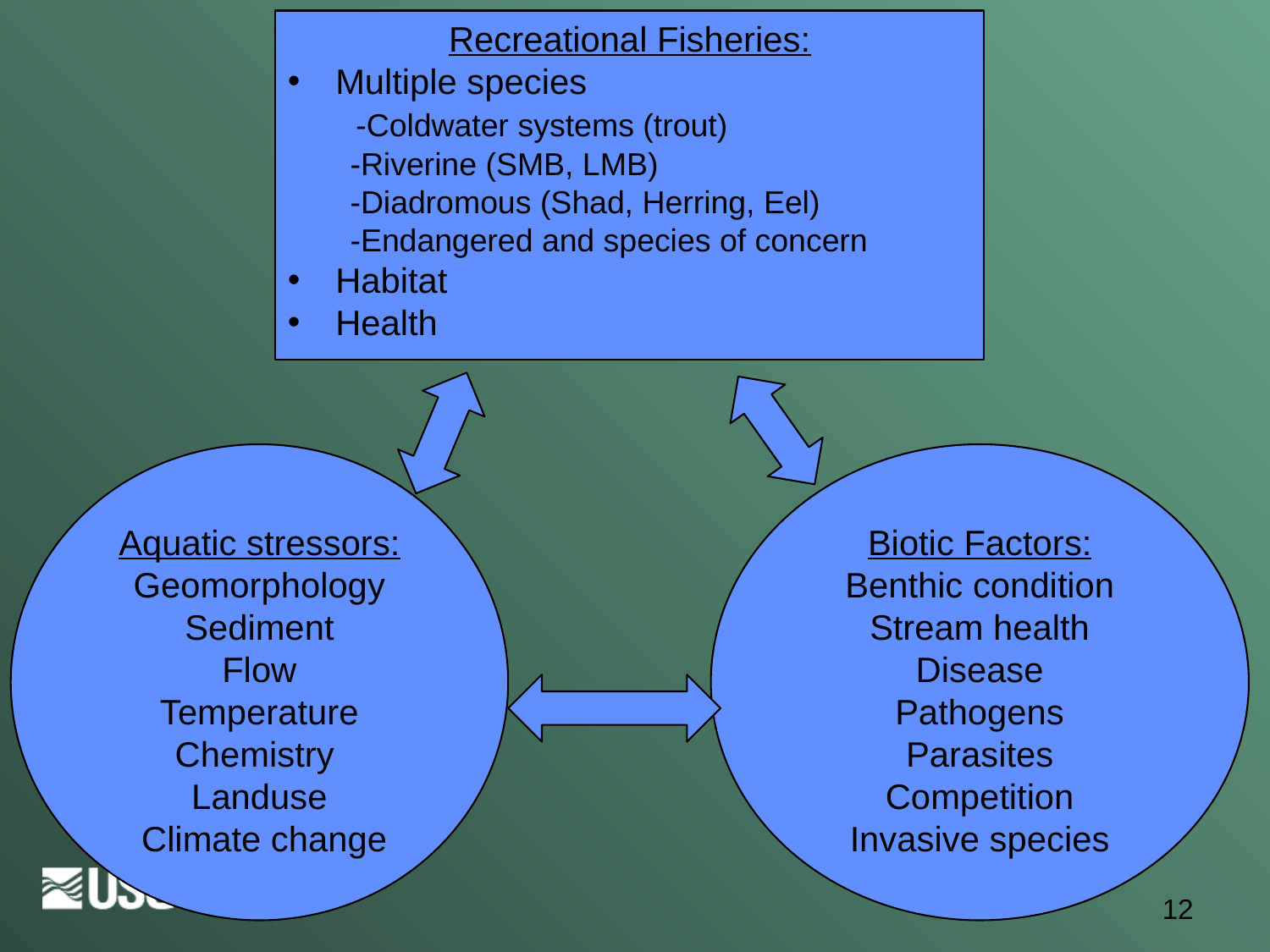

Recreational Fisheries:
Multiple species
       -Coldwater systems (trout)
       -Riverine (SMB, LMB)
       -Diadromous (Shad, Herring, Eel)
       -Endangered and species of concern
Habitat
Health

Aquatic stressors:
Geomorphology
Sediment
Flow
Temperature
Chemistry
Landuse
 Climate change
Biotic Factors:
Benthic condition
Stream health
 Disease
Pathogens
Parasites
Competition
Invasive species

12